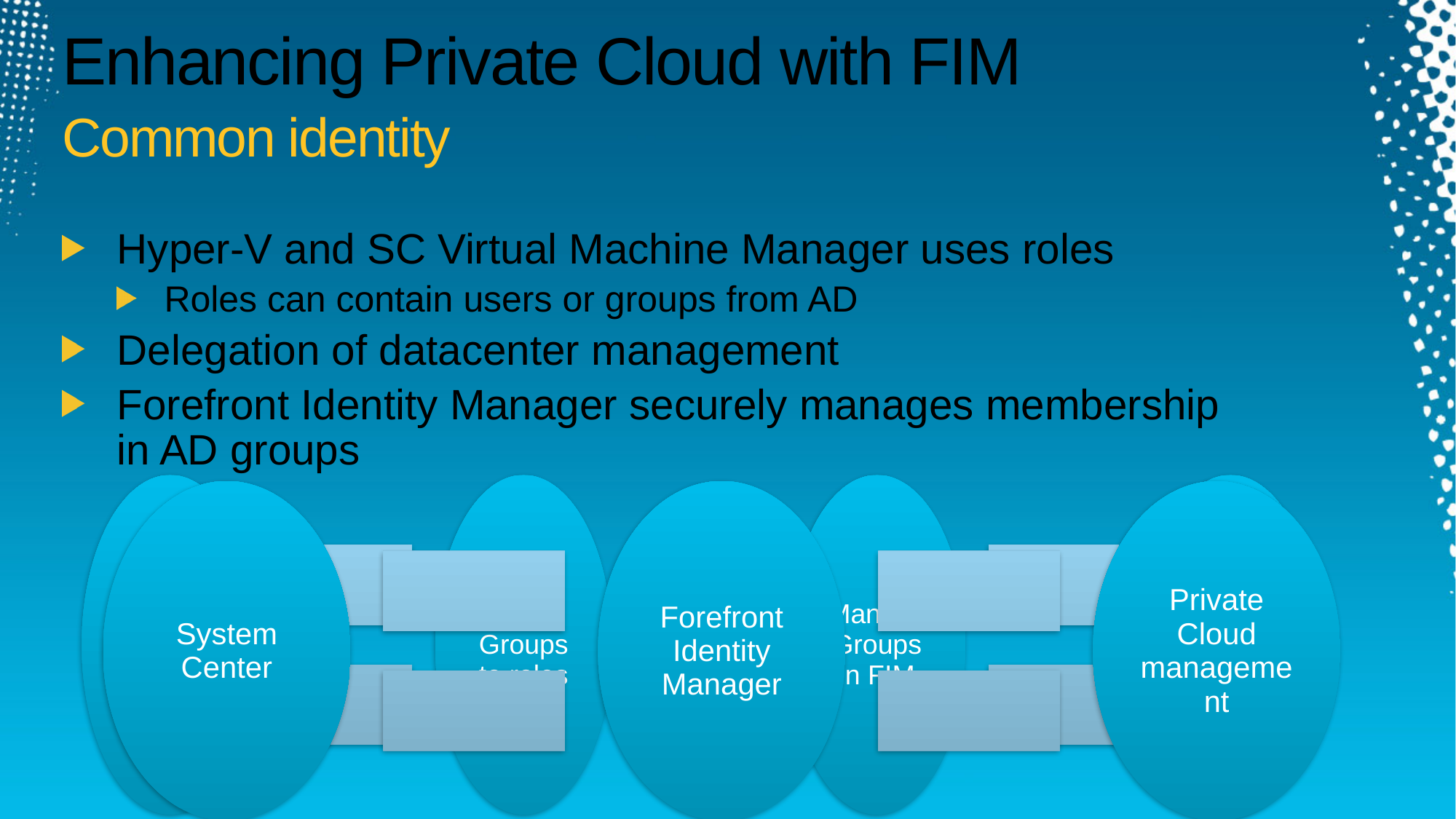

# Enhancing Private Cloud with FIM Common identity
Hyper-V and SC Virtual Machine Manager uses roles
Roles can contain users or groups from AD
Delegation of datacenter management
Forefront Identity Manager securely manages membership
in AD groups

Add Groups to roles
Manage Groups in FIM
Forefront Identity Manager